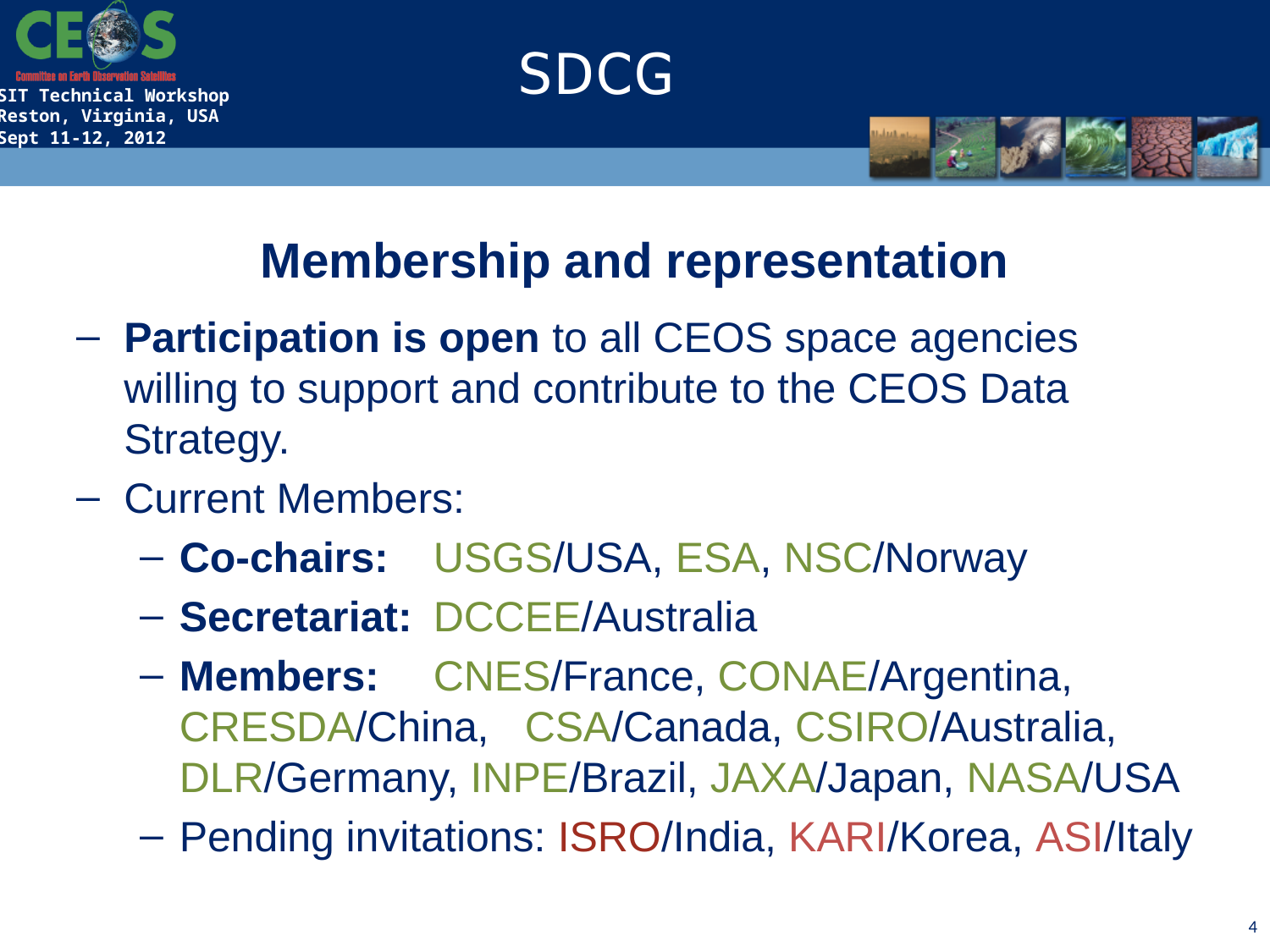

SDCG
Membership and representation
Participation is open to all CEOS space agencies willing to support and contribute to the CEOS Data Strategy.
Current Members:
Co-chairs: 	USGS/USA, ESA, NSC/Norway
Secretariat: 	DCCEE/Australia
Members: 	CNES/France, CONAE/Argentina,   CRESDA/China,   CSA/Canada, CSIRO/Australia,  DLR/Germany, INPE/Brazil, JAXA/Japan, NASA/USA
Pending invitations: ISRO/India, KARI/Korea, ASI/Italy
4